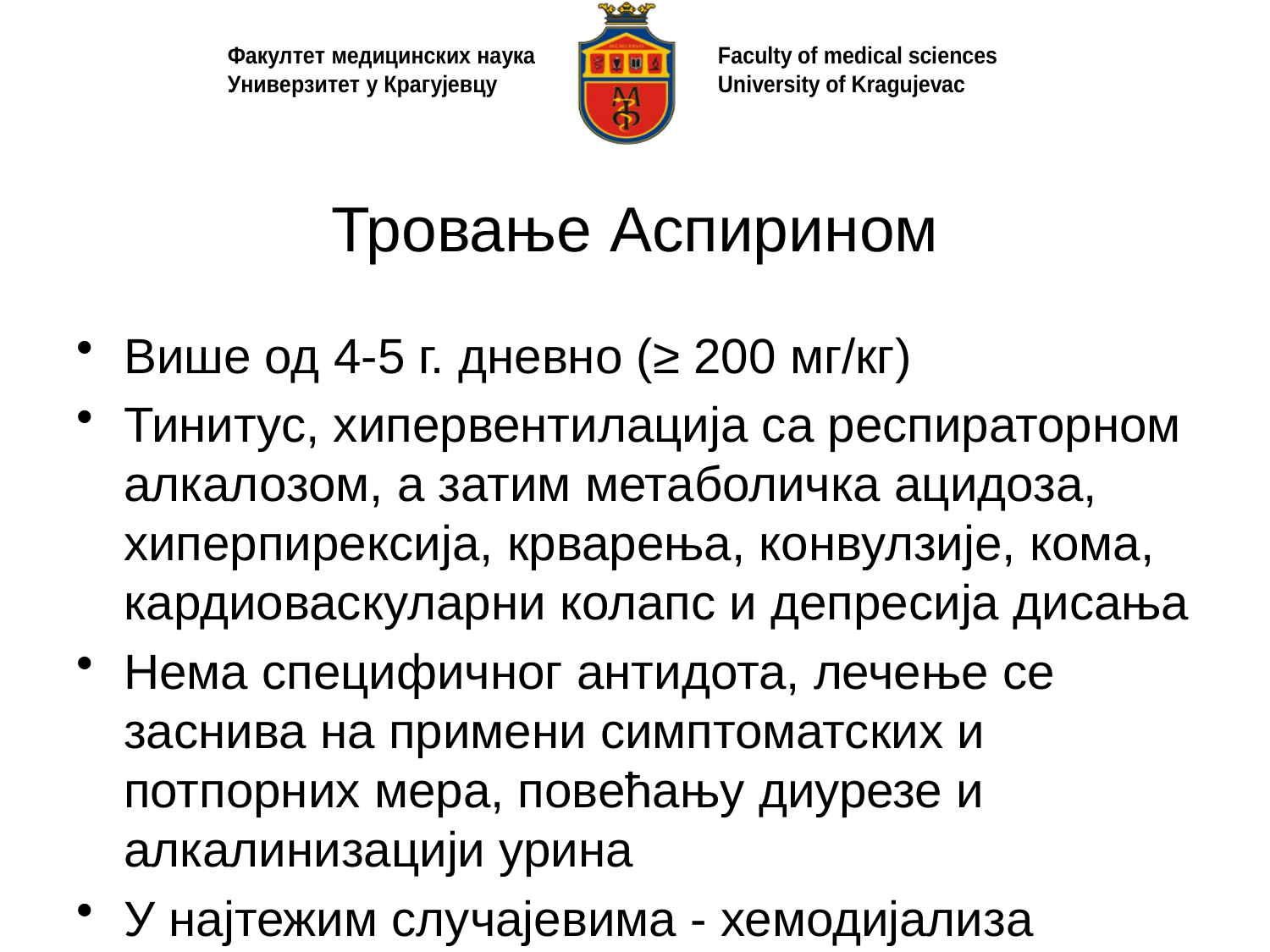

# Тровање Аспирином
Више од 4-5 г. дневно (≥ 200 мг/кг)
Тинитус, хипервентилација са респираторном алкалозом, а затим метаболичка ацидоза, хиперпирексија, крварења, конвулзије, кома, кардиоваскуларни колапс и депресија дисања
Нема специфичног антидота, лечење се заснива на примени симптоматских и потпорних мера, повећању диурезе и алкалинизацији урина
У најтежим случајевима - хемодијализа